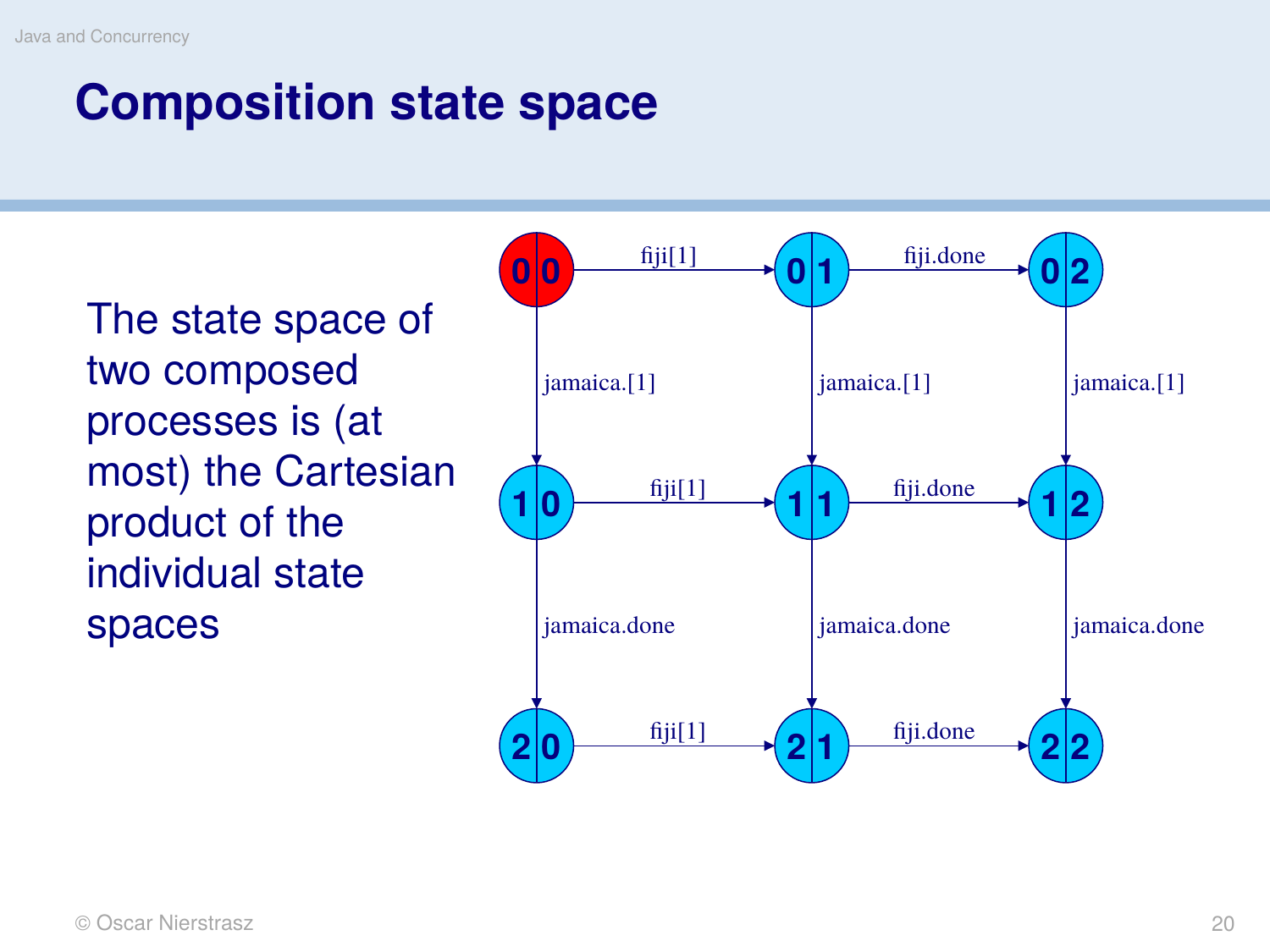

Java and Concurrency
# Composition state space
0 0
fiji[1]
0 1
fiji.done
0 2
jamaica.[1]
jamaica.[1]
jamaica.[1]
1 0
fiji[1]
1 1
fiji.done
1 2
jamaica.done
jamaica.done
jamaica.done
2 0
fiji[1]
2 1
fiji.done
2 2
The state space of two composed processes is (at most) the Cartesian product of the individual state spaces
© Oscar Nierstrasz
20